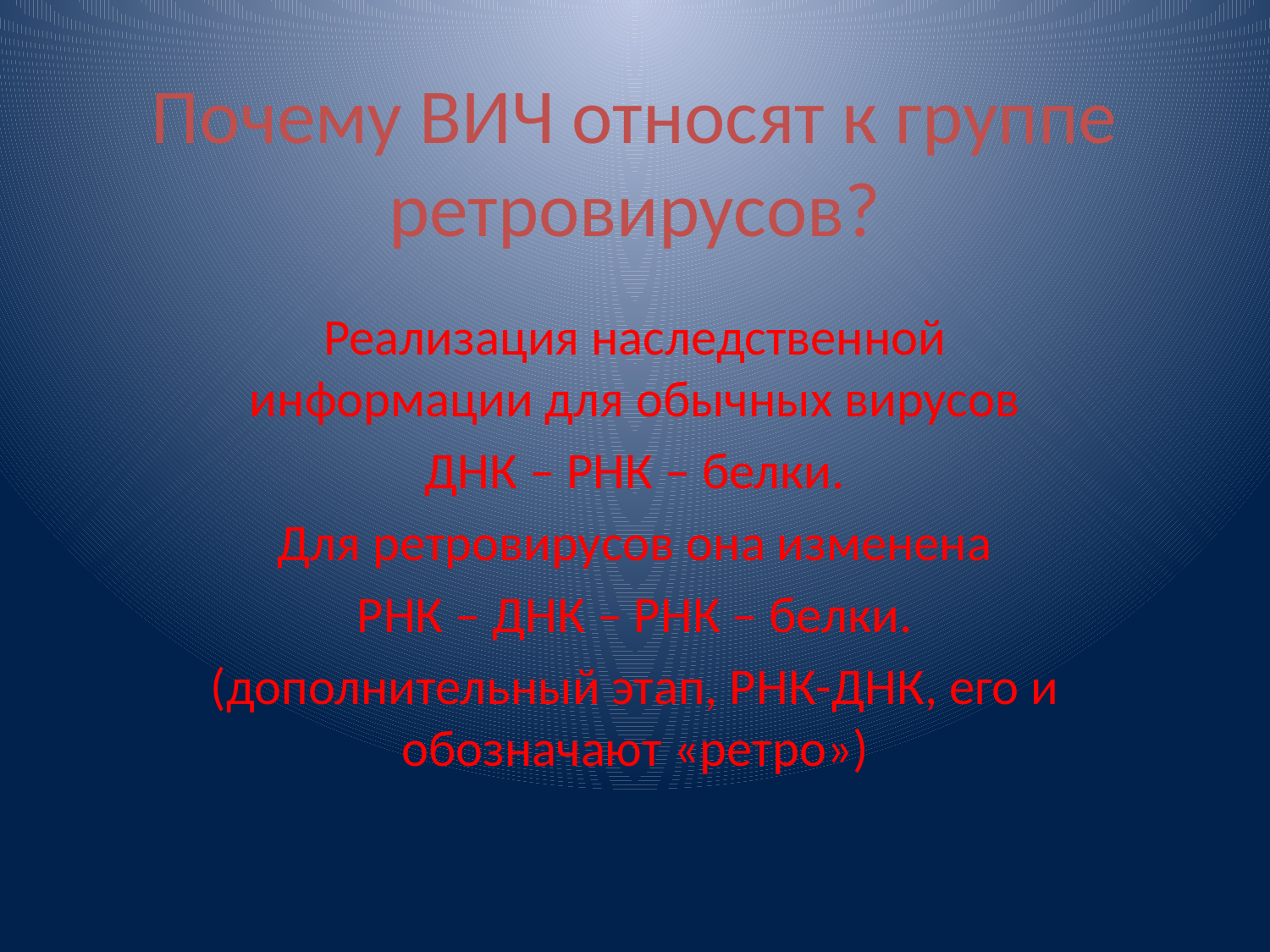

# Почему ВИЧ относят к группе ретровирусов?
Реализация наследственной информации для обычных вирусов
ДНК – РНК – белки.
Для ретровирусов она изменена
РНК – ДНК – РНК – белки.
(дополнительный этап, РНК-ДНК, его и обозначают «ретро»)